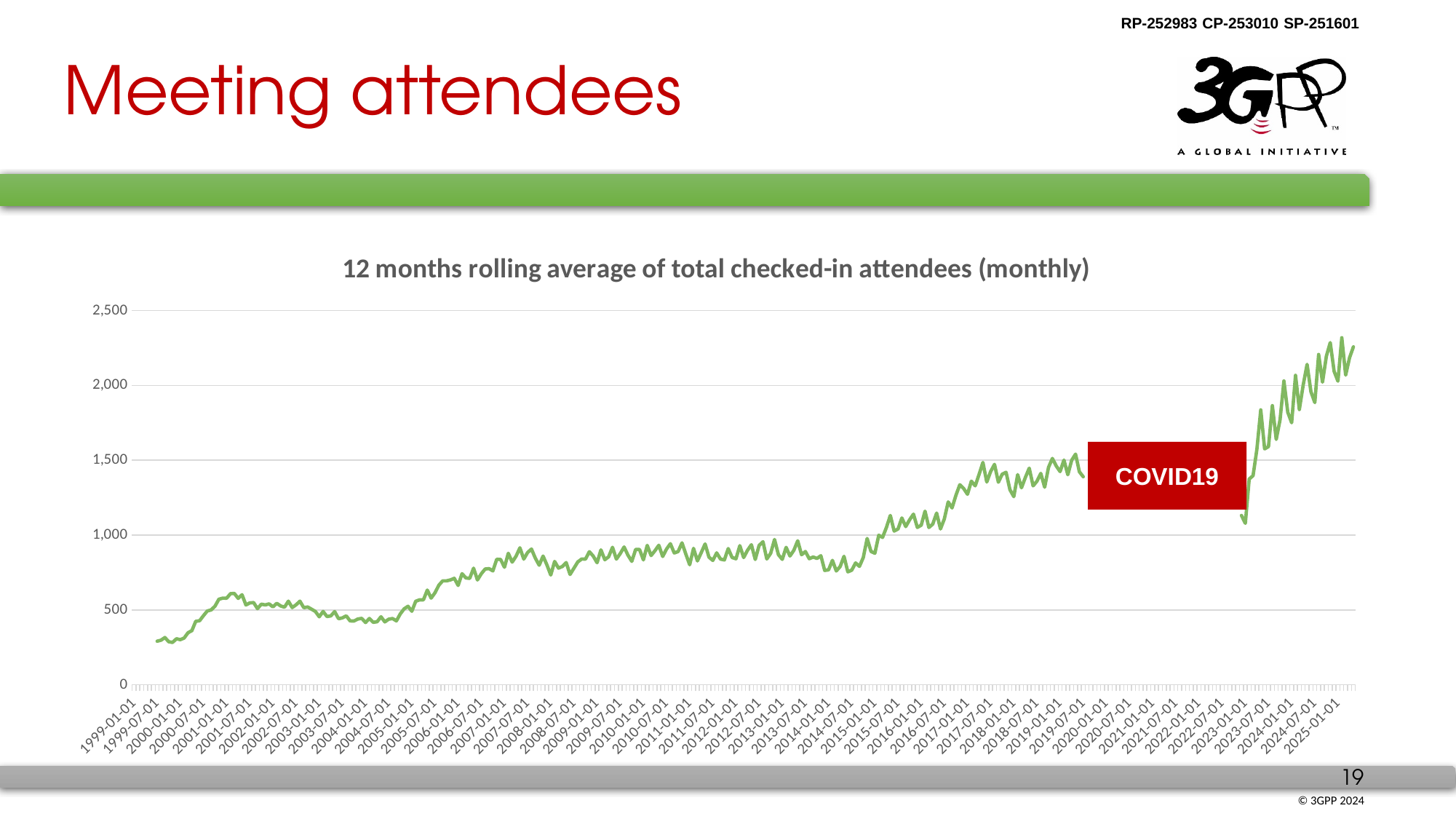

# Meeting attendees

### Chart: 12 months rolling average of total checked-in attendees (monthly)

| Category | 12 RA (total) |
|---|---|
| 36161 | None |
| 36192 | None |
| 36220 | None |
| 36251 | None |
| 36281 | None |
| 36312 | None |
| 36342 | 291.0 |
| 36373 | 297.6923076923077 |
| 36404 | 315.61538461538464 |
| 36434 | 287.38461538461536 |
| 36465 | 282.6923076923077 |
| 36495 | 307.46153846153845 |
| 36526 | 301.0769230769231 |
| 36557 | 312.38461538461536 |
| 36586 | 347.6923076923077 |
| 36617 | 361.38461538461536 |
| 36647 | 423.61538461538464 |
| 36678 | 427.84615384615387 |
| 36708 | 461.7692307692308 |
| 36739 | 493.0 |
| 36770 | 499.9230769230769 |
| 36800 | 525.3846153846154 |
| 36831 | 571.4615384615385 |
| 36861 | 578.5384615384615 |
| 36892 | 578.1538461538462 |
| 36923 | 608.3076923076923 |
| 36951 | 610.2307692307693 |
| 36982 | 577.0 |
| 37012 | 601.4615384615385 |
| 37043 | 533.0 |
| 37073 | 546.7692307692307 |
| 37104 | 548.9230769230769 |
| 37135 | 508.38461538461536 |
| 37165 | 538.4615384615385 |
| 37196 | 533.3076923076923 |
| 37226 | 540.3076923076923 |
| 37257 | 520.3846153846154 |
| 37288 | 544.1538461538462 |
| 37316 | 526.6153846153846 |
| 37347 | 518.3076923076923 |
| 37377 | 558.3076923076923 |
| 37408 | 515.6923076923077 |
| 37438 | 534.1538461538462 |
| 37469 | 558.5384615384615 |
| 37500 | 514.6923076923077 |
| 37530 | 519.5384615384615 |
| 37561 | 505.0769230769231 |
| 37591 | 489.84615384615387 |
| 37622 | 454.0769230769231 |
| 37653 | 489.61538461538464 |
| 37681 | 455.84615384615387 |
| 37712 | 459.53846153846155 |
| 37742 | 489.0 |
| 37773 | 441.38461538461536 |
| 37803 | 446.7692307692308 |
| 37834 | 460.3076923076923 |
| 37865 | 426.53846153846155 |
| 37895 | 425.6923076923077 |
| 37926 | 439.0 |
| 37956 | 443.6923076923077 |
| 37987 | 415.84615384615387 |
| 38018 | 442.7692307692308 |
| 38047 | 417.15384615384613 |
| 38078 | 421.0 |
| 38108 | 454.3076923076923 |
| 38139 | 420.15384615384613 |
| 38169 | 437.9230769230769 |
| 38200 | 442.53846153846155 |
| 38231 | 426.53846153846155 |
| 38261 | 473.15384615384613 |
| 38292 | 507.2307692307692 |
| 38322 | 524.3846153846154 |
| 38353 | 491.0 |
| 38384 | 557.6923076923077 |
| 38412 | 567.2307692307693 |
| 38443 | 567.3846153846154 |
| 38473 | 632.4615384615385 |
| 38504 | 578.7692307692307 |
| 38534 | 614.3846153846154 |
| 38565 | 665.3846153846154 |
| 38596 | 694.3846153846154 |
| 38626 | 694.3076923076923 |
| 38657 | 700.2307692307693 |
| 38687 | 710.8461538461538 |
| 38718 | 663.1538461538462 |
| 38749 | 741.8461538461538 |
| 38777 | 713.3846153846154 |
| 38808 | 710.5384615384615 |
| 38838 | 778.6923076923077 |
| 38869 | 699.9230769230769 |
| 38899 | 741.5384615384615 |
| 38930 | 773.3076923076923 |
| 38961 | 775.9230769230769 |
| 38991 | 760.6923076923077 |
| 39022 | 838.1538461538462 |
| 39052 | 836.9230769230769 |
| 39083 | 785.0769230769231 |
| 39114 | 878.1538461538462 |
| 39142 | 819.1538461538462 |
| 39173 | 858.2307692307693 |
| 39203 | 914.7692307692307 |
| 39234 | 839.2307692307693 |
| 39264 | 883.1538461538462 |
| 39295 | 906.3846153846154 |
| 39326 | 845.7692307692307 |
| 39356 | 798.4615384615385 |
| 39387 | 859.8461538461538 |
| 39417 | 801.0769230769231 |
| 39448 | 732.9230769230769 |
| 39479 | 823.7692307692307 |
| 39508 | 779.2307692307693 |
| 39539 | 789.9230769230769 |
| 39569 | 816.2307692307693 |
| 39600 | 736.6923076923077 |
| 39630 | 778.3076923076923 |
| 39661 | 820.2307692307693 |
| 39692 | 840.0 |
| 39722 | 839.6923076923077 |
| 39753 | 888.6153846153846 |
| 39783 | 859.6153846153846 |
| 39814 | 815.1538461538462 |
| 39845 | 901.0 |
| 39873 | 835.2307692307693 |
| 39904 | 854.9230769230769 |
| 39934 | 918.1538461538462 |
| 39965 | 839.3846153846154 |
| 39995 | 876.4615384615385 |
| 40026 | 920.3076923076923 |
| 40057 | 865.6923076923077 |
| 40087 | 824.3076923076923 |
| 40118 | 904.0 |
| 40148 | 903.6923076923077 |
| 40179 | 834.2307692307693 |
| 40210 | 930.9230769230769 |
| 40238 | 863.1538461538462 |
| 40269 | 895.5384615384615 |
| 40299 | 931.7692307692307 |
| 40330 | 856.7692307692307 |
| 40360 | 906.2307692307693 |
| 40391 | 942.0769230769231 |
| 40422 | 880.4615384615385 |
| 40452 | 889.6153846153846 |
| 40483 | 947.8461538461538 |
| 40513 | 873.6153846153846 |
| 40544 | 801.6153846153846 |
| 40575 | 911.0 |
| 40603 | 827.3076923076923 |
| 40634 | 883.3076923076923 |
| 40664 | 940.6153846153846 |
| 40695 | 852.1538461538462 |
| 40725 | 830.5384615384615 |
| 40756 | 880.8461538461538 |
| 40787 | 839.3076923076923 |
| 40817 | 833.6923076923077 |
| 40848 | 909.6153846153846 |
| 40878 | 850.1538461538462 |
| 40909 | 841.3846153846154 |
| 40940 | 929.1538461538462 |
| 40969 | 849.6923076923077 |
| 41000 | 898.2307692307693 |
| 41030 | 935.4615384615385 |
| 41061 | 837.1538461538462 |
| 41091 | 930.9230769230769 |
| 41122 | 955.4615384615385 |
| 41153 | 840.1538461538462 |
| 41183 | 878.1538461538462 |
| 41214 | 970.1538461538462 |
| 41244 | 868.9230769230769 |
| 41275 | 837.4615384615385 |
| 41306 | 918.0 |
| 41334 | 859.9230769230769 |
| 41365 | 898.1538461538462 |
| 41395 | 961.5384615384615 |
| 41426 | 868.6923076923077 |
| 41456 | 890.1538461538462 |
| 41487 | 842.0 |
| 41518 | 853.3846153846154 |
| 41548 | 844.0 |
| 41579 | 862.0 |
| 41609 | 763.8461538461538 |
| 41640 | 767.3846153846154 |
| 41671 | 830.9230769230769 |
| 41699 | 760.0 |
| 41730 | 789.6923076923077 |
| 41760 | 857.9230769230769 |
| 41791 | 754.0 |
| 41821 | 765.1538461538462 |
| 41852 | 813.6153846153846 |
| 41883 | 790.9230769230769 |
| 41913 | 849.9230769230769 |
| 41944 | 977.3076923076923 |
| 41974 | 890.3846153846154 |
| 42005 | 878.3846153846154 |
| 42036 | 998.6923076923077 |
| 42064 | 984.3846153846154 |
| 42095 | 1051.3846153846155 |
| 42125 | 1130.6923076923076 |
| 42156 | 1026.7692307692307 |
| 42186 | 1040.7692307692307 |
| 42217 | 1114.2307692307693 |
| 42248 | 1056.7692307692307 |
| 42278 | 1102.1538461538462 |
| 42309 | 1139.7692307692307 |
| 42339 | 1050.923076923077 |
| 42370 | 1065.6153846153845 |
| 42401 | 1159.4615384615386 |
| 42430 | 1050.3846153846155 |
| 42461 | 1073.3846153846155 |
| 42491 | 1146.923076923077 |
| 42522 | 1041.0 |
| 42552 | 1107.6923076923076 |
| 42583 | 1221.6923076923076 |
| 42614 | 1181.4615384615386 |
| 42644 | 1265.7692307692307 |
| 42675 | 1336.3076923076924 |
| 42705 | 1311.3846153846155 |
| 42736 | 1272.6153846153845 |
| 42767 | 1360.1538461538462 |
| 42795 | 1329.2307692307693 |
| 42826 | 1405.3846153846155 |
| 42856 | 1485.4615384615386 |
| 42887 | 1354.4615384615386 |
| 42917 | 1424.6923076923076 |
| 42948 | 1472.6153846153845 |
| 42979 | 1353.2307692307693 |
| 43009 | 1407.0 |
| 43040 | 1419.3846153846155 |
| 43070 | 1303.1538461538462 |
| 43101 | 1256.8461538461538 |
| 43132 | 1403.8461538461538 |
| 43160 | 1315.923076923077 |
| 43191 | 1385.076923076923 |
| 43221 | 1447.1538461538462 |
| 43252 | 1329.076923076923 |
| 43282 | 1360.0 |
| 43313 | 1412.1538461538462 |
| 43344 | 1319.7692307692307 |
| 43374 | 1452.6153846153845 |
| 43405 | 1512.3076923076924 |
| 43435 | 1461.5384615384614 |
| 43466 | 1424.2307692307693 |
| 43497 | 1501.1538461538462 |
| 43525 | 1403.4615384615386 |
| 43556 | 1500.1538461538462 |
| 43586 | 1540.923076923077 |
| 43617 | 1422.7692307692307 |
| 43647 | 1389.923076923077 |
| 43678 | None |
| 43709 | None |
| 43739 | None |
| 43770 | None |
| 43800 | None |
| 43831 | None |
| 43862 | None |
| 43891 | None |
| 43922 | None |
| 43952 | None |
| 43983 | None |
| 44013 | None |
| 44044 | None |
| 44075 | None |
| 44105 | None |
| 44136 | None |
| 44166 | None |
| 44197 | None |
| 44228 | None |
| 44256 | None |
| 44287 | None |
| 44317 | None |
| 44348 | None |
| 44378 | None |
| 44409 | None |
| 44440 | None |
| 44470 | None |
| 44501 | None |
| 44531 | None |
| 44562 | None |
| 44593 | None |
| 44621 | None |
| 44652 | None |
| 44682 | None |
| 44713 | None |
| 44743 | None |
| 44774 | None |
| 44805 | None |
| 44835 | None |
| 44866 | None |
| 44896 | 1131.0 |
| 44927 | 1078.2307692307693 |
| 44958 | 1374.5384615384614 |
| 44986 | 1397.0 |
| 45017 | 1573.3846153846155 |
| 45047 | 1836.3076923076924 |
| 45078 | 1576.0 |
| 45108 | 1591.1538461538462 |
| 45139 | 1864.7692307692307 |
| 45170 | 1639.3846153846155 |
| 45200 | 1770.3076923076924 |
| 45231 | 2029.5384615384614 |
| 45261 | 1820.6923076923076 |
| 45292 | 1750.6153846153845 |
| 45323 | 2067.4615384615386 |
| 45352 | 1839.076923076923 |
| 45383 | 2003.076923076923 |
| 45413 | 2140.4615384615386 |
| 45444 | 1957.3846153846155 |
| 45474 | 1885.3076923076924 |
| 45505 | 2206.769230769231 |
| 45536 | 2021.7692307692307 |
| 45566 | 2195.4615384615386 |
| 45597 | 2285.769230769231 |
| 45627 | 2094.3846153846152 |
| 45658 | 2028.2307692307693 |
| 45689 | 2318.6923076923076 |
| 45717 | 2068.769230769231 |
| 45748 | 2184.6153846153848 |
| 45778 | 2257.6153846153848 |
COVID19